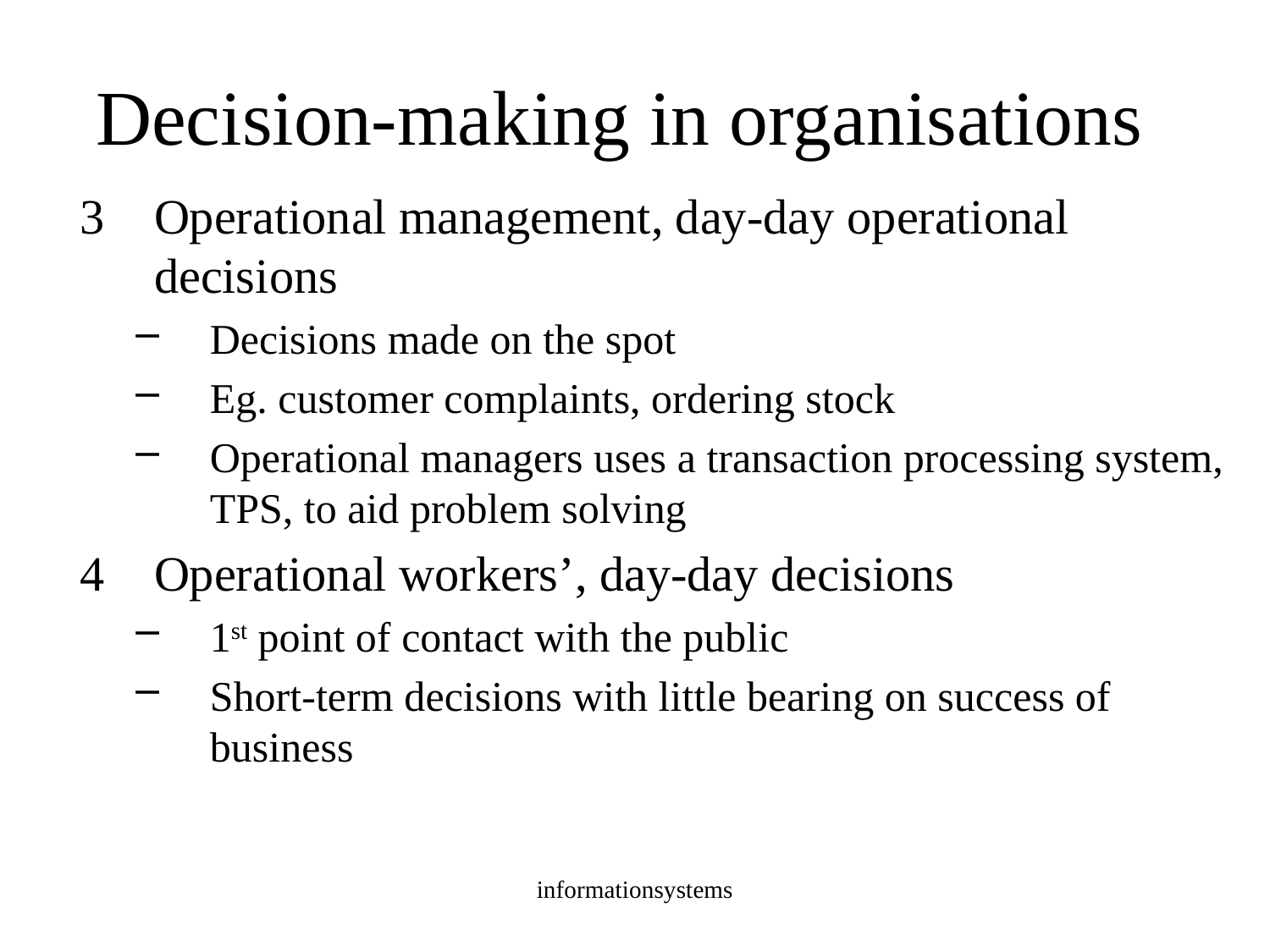

# Decision-making in organisations
Operational management, day-day operational decisions
Decisions made on the spot
Eg. customer complaints, ordering stock
Operational managers uses a transaction processing system, TPS, to aid problem solving
Operational workers’, day-day decisions
1st point of contact with the public
Short-term decisions with little bearing on success of business
informationsystems